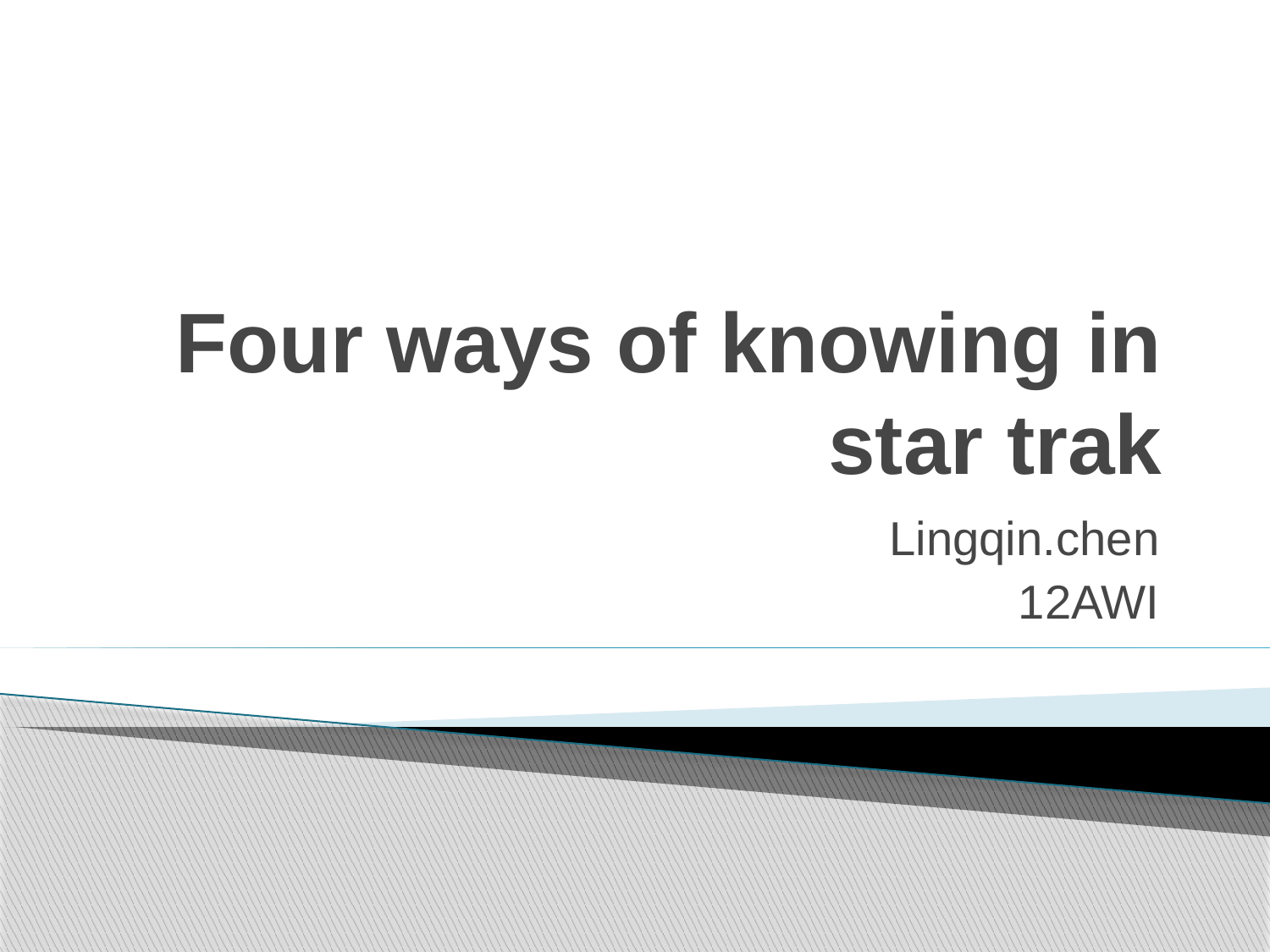

# Four ways of knowing in star trak
Lingqin.chen
12AWI